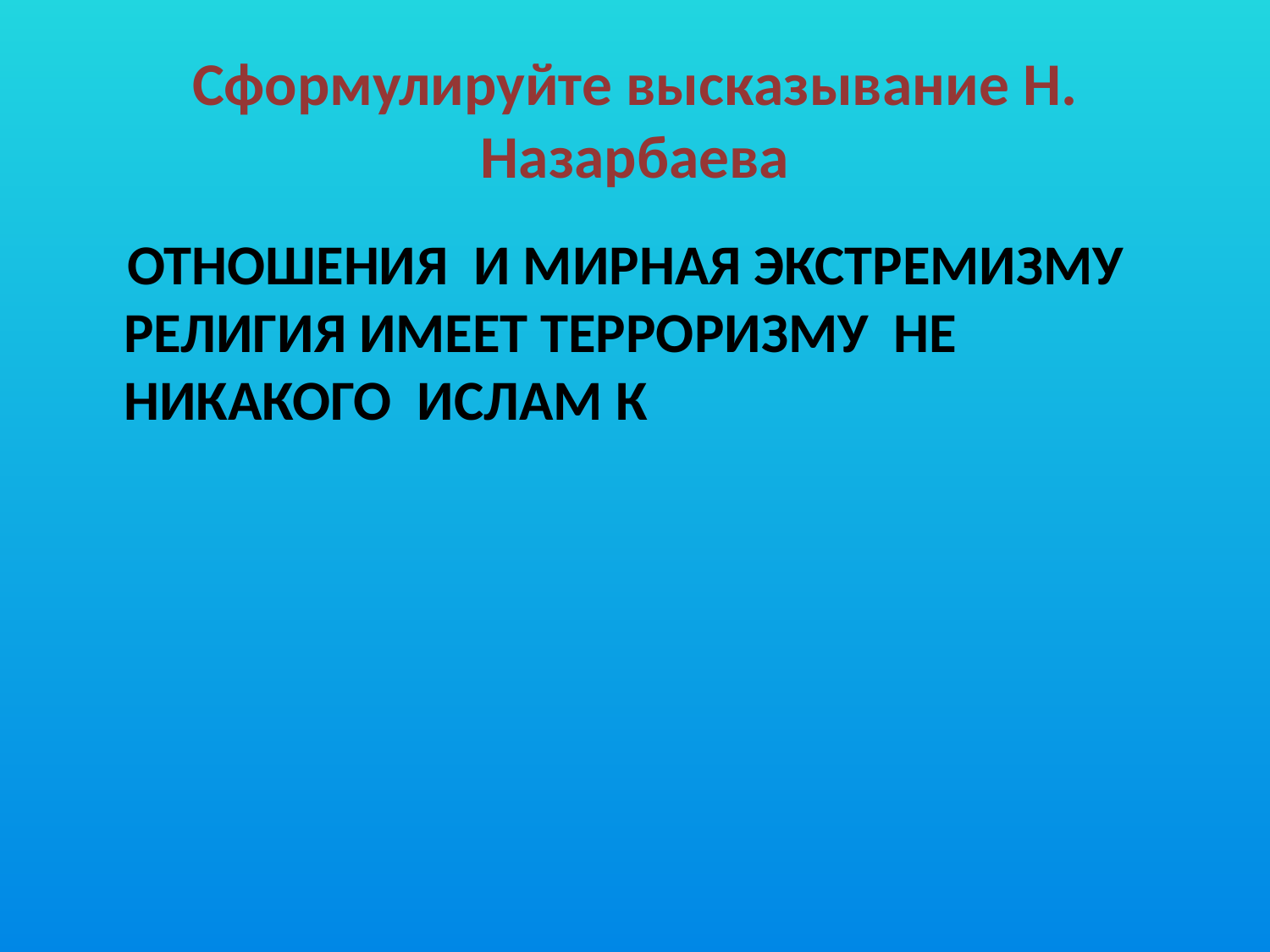

# Сформулируйте высказывание Н. Назарбаева
    ОТНОШЕНИЯ  И МИРНАЯ ЭКСТРЕМИЗМУ РЕЛИГИЯ ИМЕЕТ ТЕРРОРИЗМУ  НЕ  НИКАКОГО  ИСЛАМ К